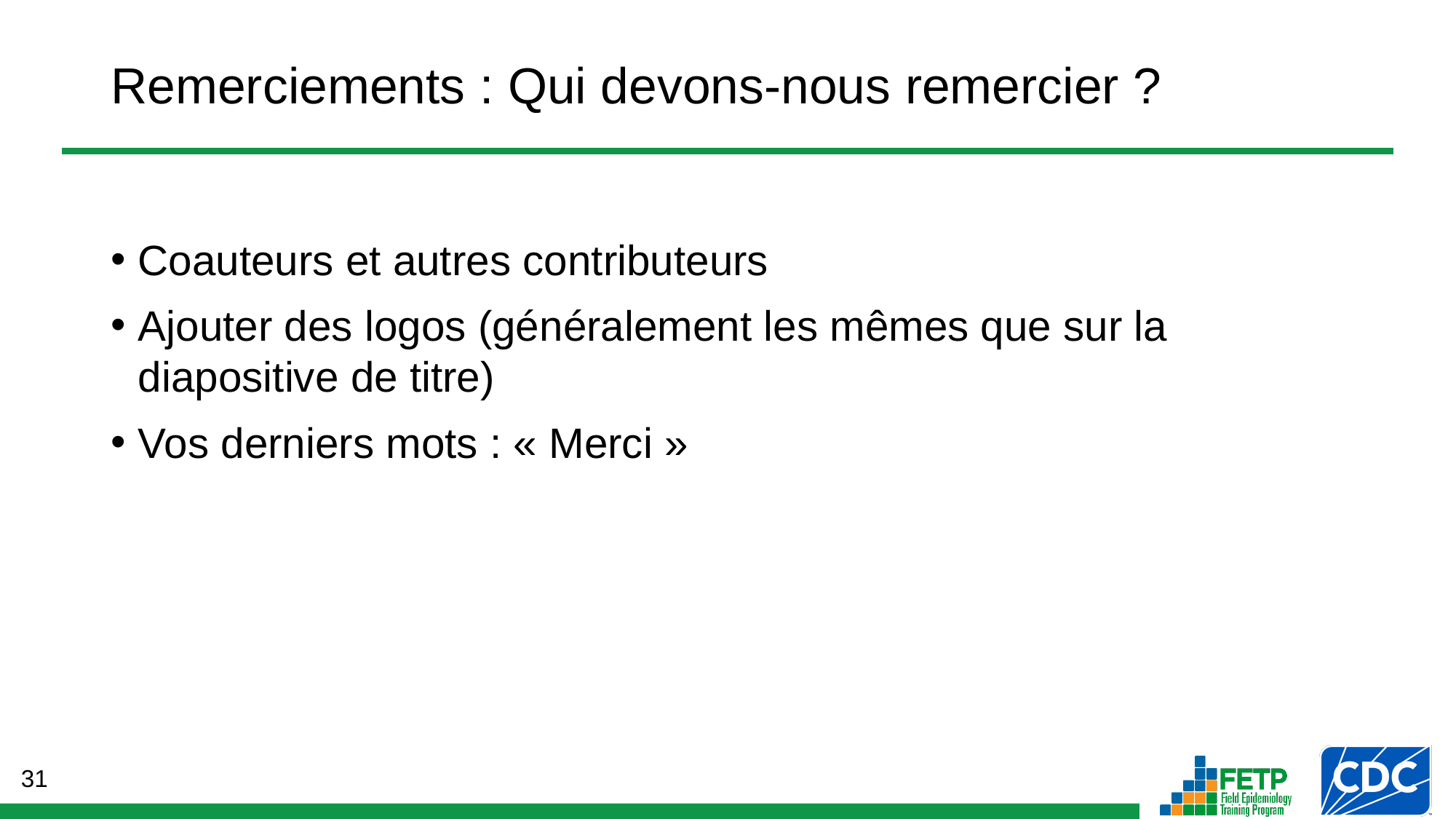

# Remerciements : Qui devons-nous remercier ?

Coauteurs et autres contributeurs
Ajouter des logos (généralement les mêmes que sur la diapositive de titre)
Vos derniers mots : « Merci »